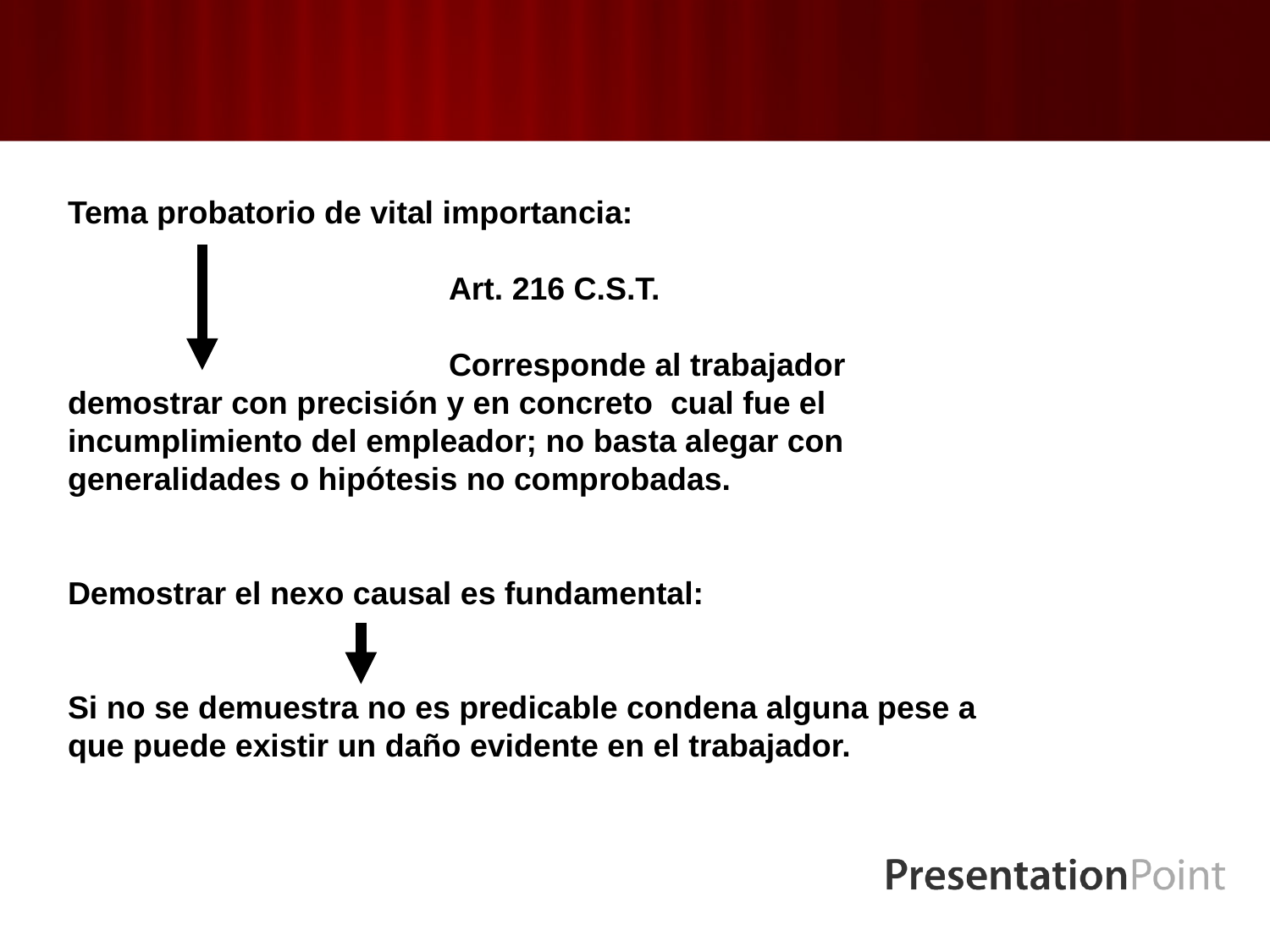

Tema probatorio de vital importancia:

			Art. 216 C.S.T.

			Corresponde al trabajador demostrar con precisión y en concreto  cual fue el incumplimiento del empleador; no basta alegar con generalidades o hipótesis no comprobadas.

Demostrar el nexo causal es fundamental:

Si no se demuestra no es predicable condena alguna pese a que puede existir un daño evidente en el trabajador.